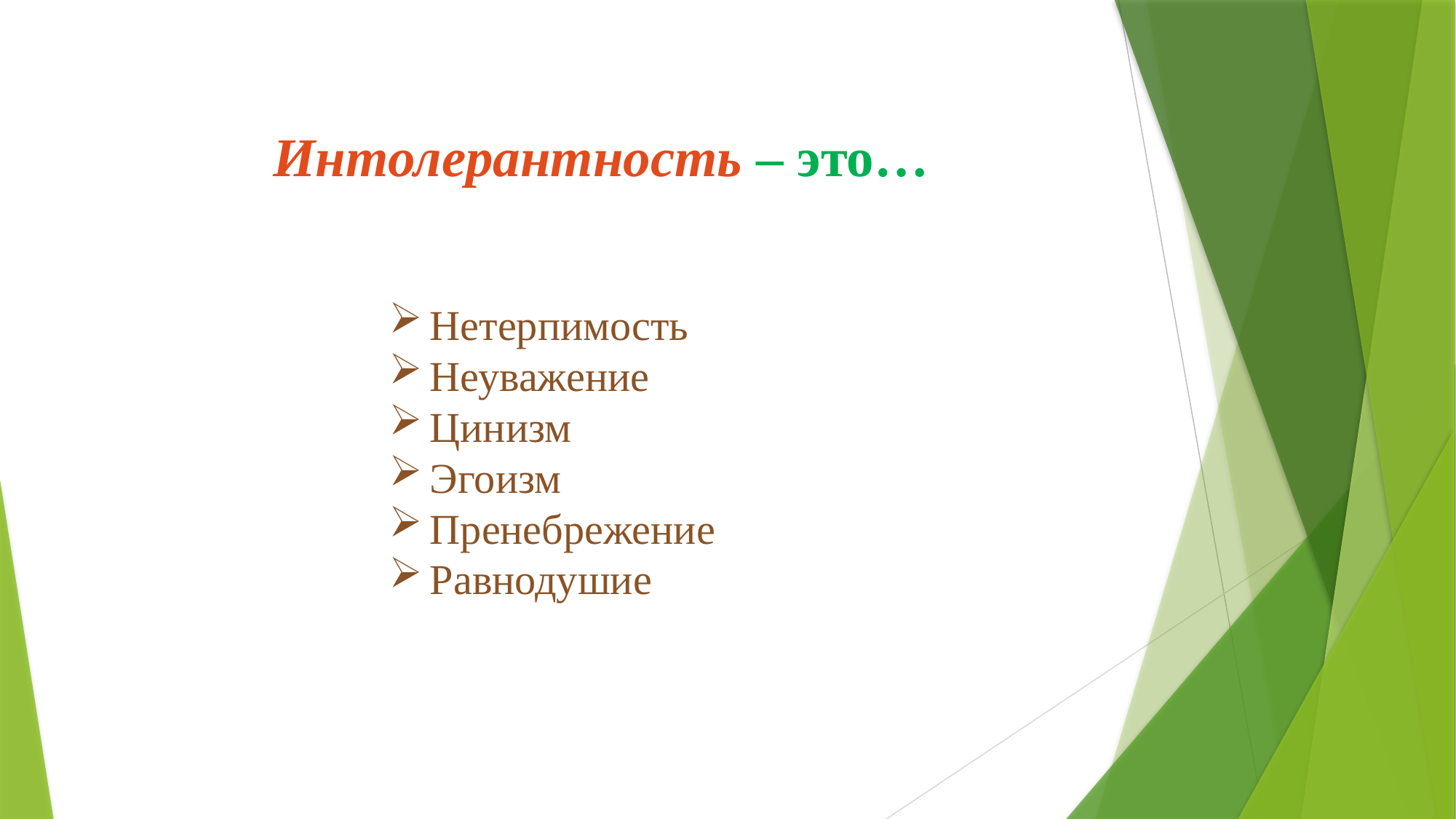

Интолерантность – это…
Нетерпимость
Неуважение
Цинизм
Эгоизм
Пренебрежение
Равнодушие